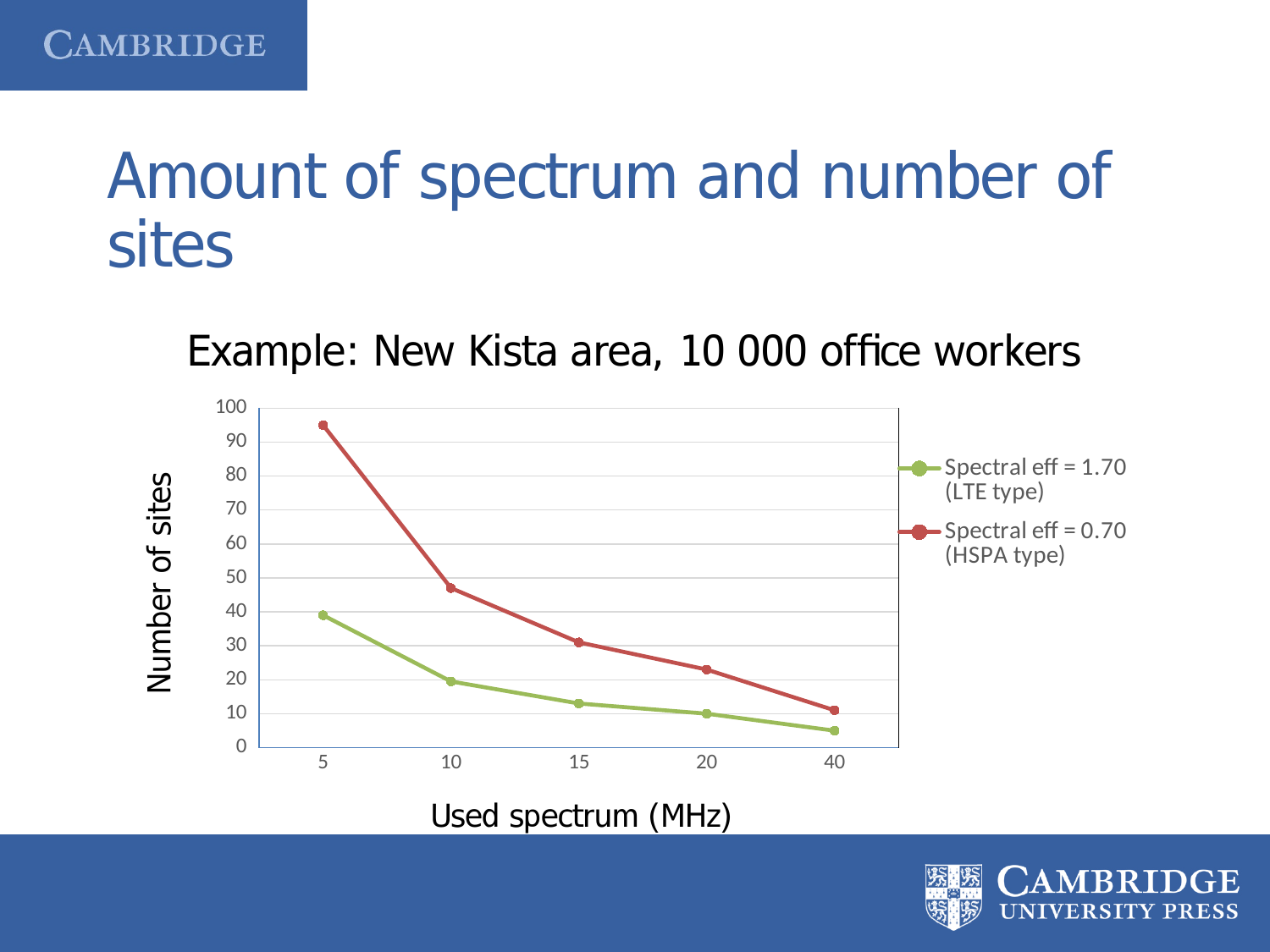

# Amount of spectrum and number of sites
Example: New Kista area, 10 000 office workers

### Chart

| Category | Spectral eff = 1.70 (LTE type) | Spectral eff = 0.70 (HSPA type) |
|---|---|---|
| 5 | 39.0 | 95.0 |
| 10 | 19.5 | 47.0 |
| 15 | 13.0 | 31.0 |
| 20 | 10.0 | 23.0 |
| 40 | 5.0 | 11.0 |
Number of sites
Used spectrum (MHz)